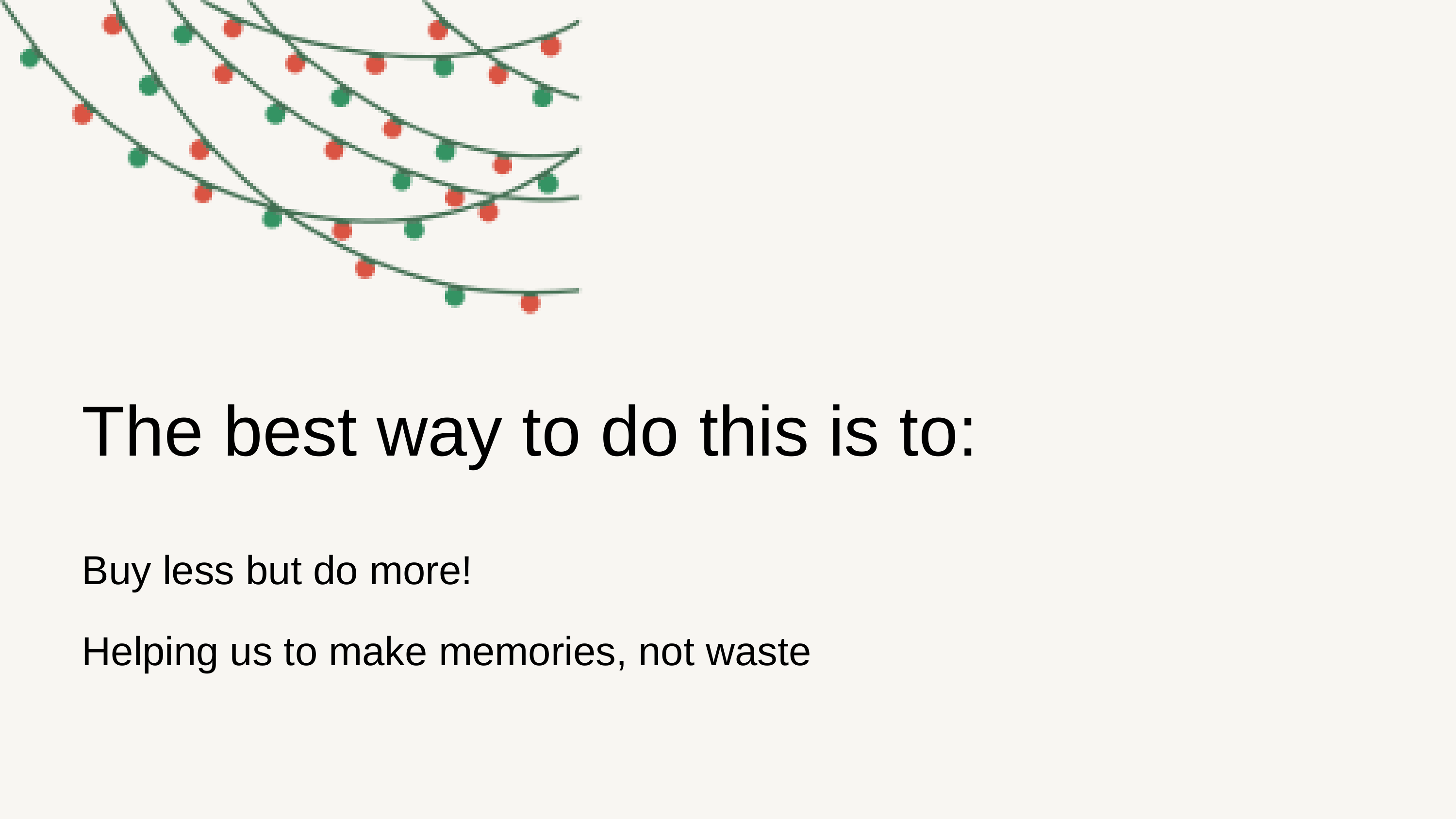

The best way to do this is to:
Buy less but do more!
Helping us to make memories, not waste